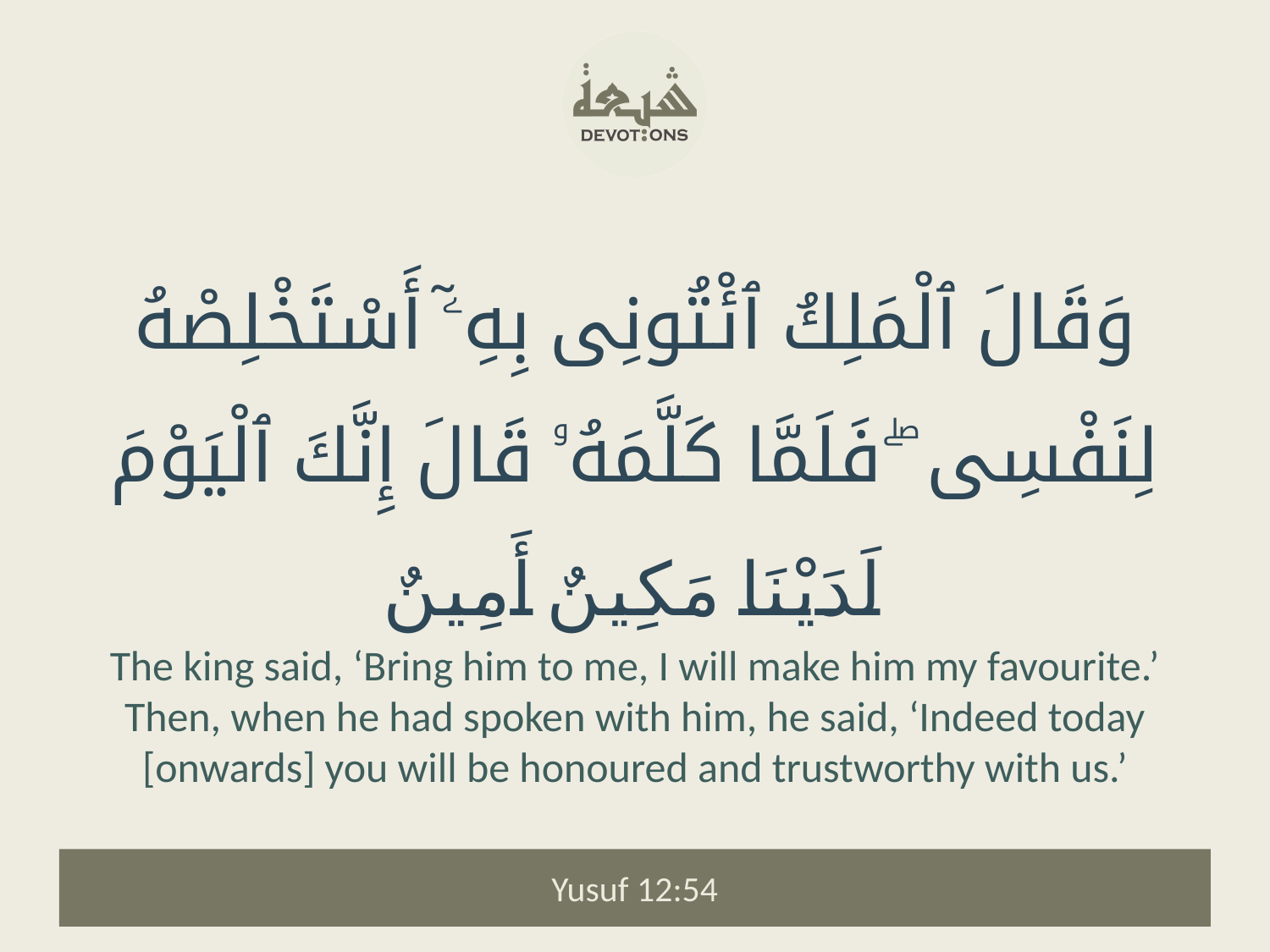

وَقَالَ ٱلْمَلِكُ ٱئْتُونِى بِهِۦٓ أَسْتَخْلِصْهُ لِنَفْسِى ۖ فَلَمَّا كَلَّمَهُۥ قَالَ إِنَّكَ ٱلْيَوْمَ لَدَيْنَا مَكِينٌ أَمِينٌ
The king said, ‘Bring him to me, I will make him my favourite.’ Then, when he had spoken with him, he said, ‘Indeed today [onwards] you will be honoured and trustworthy with us.’
Yusuf 12:54